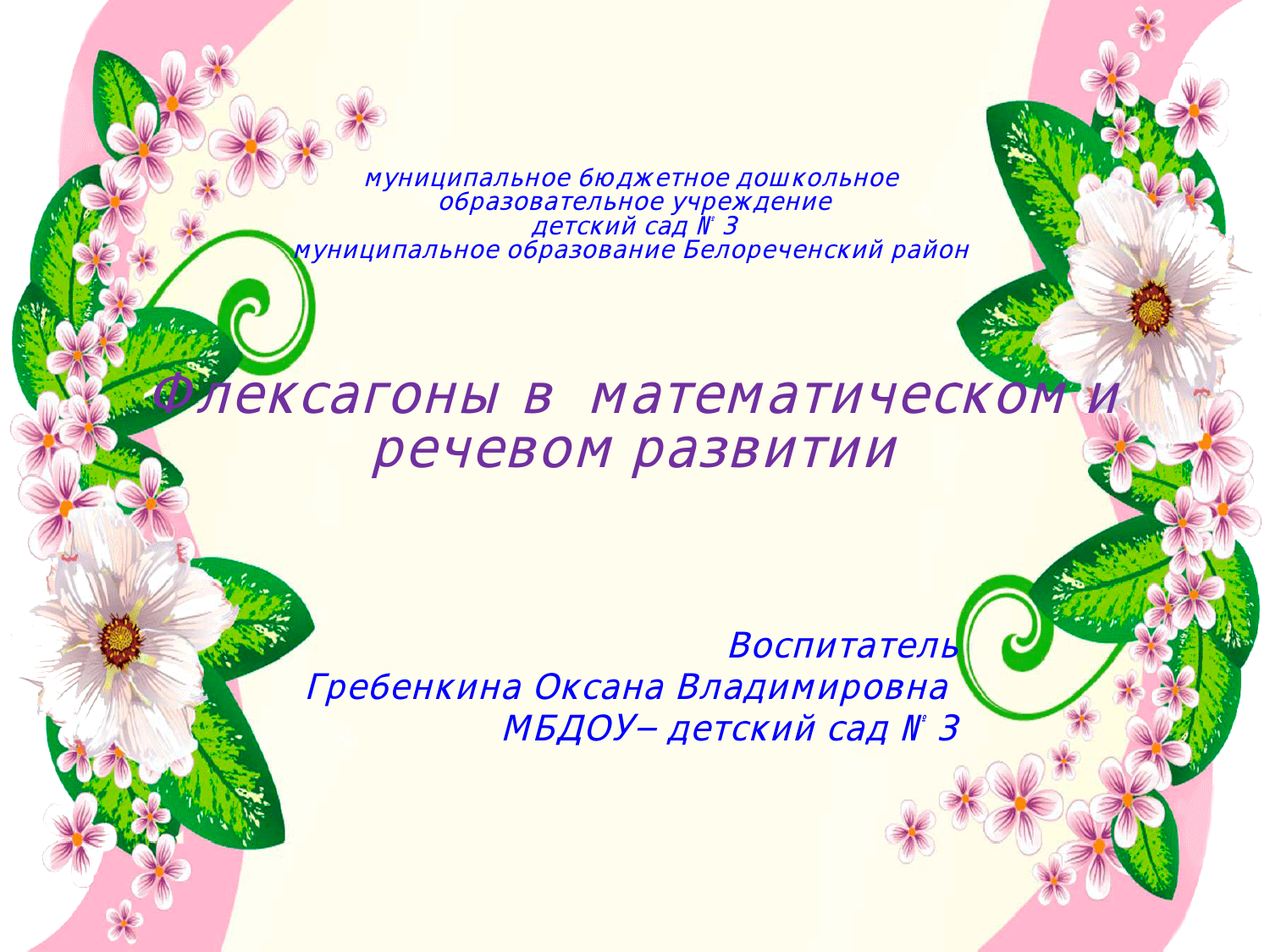

# муниципальное бюджетное дошкольное образовательное учреждение детский сад № 3 муниципальное образование Белореченский район Флексагоны в  математическом и речевом развитии
Воспитатель
Гребенкина Оксана Владимировна
МБДОУ– детский сад № 3